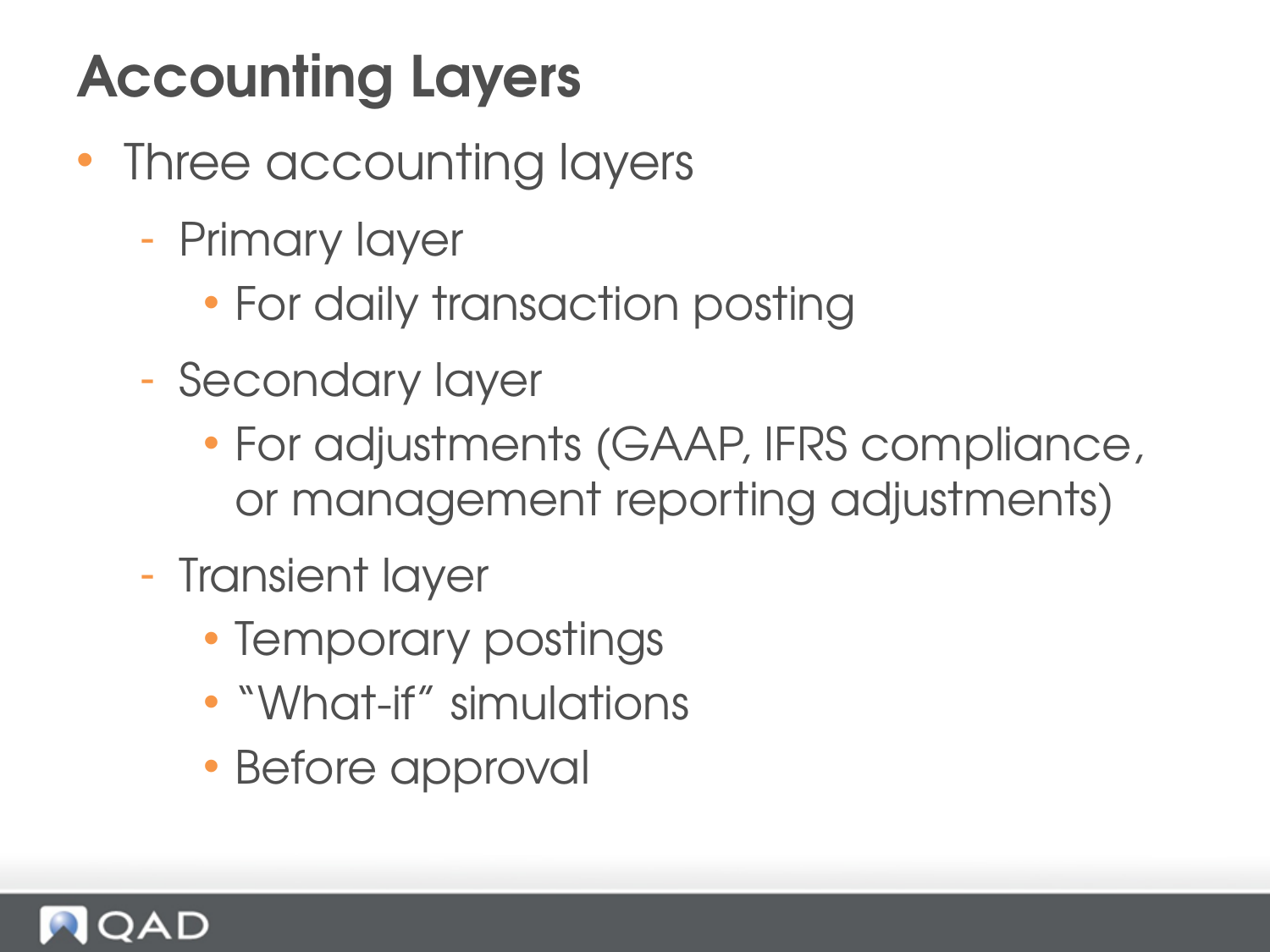

# Accounting Layers
Three accounting layers
Primary layer
For daily transaction posting
Secondary layer
For adjustments (GAAP, IFRS compliance, or management reporting adjustments)
Transient layer
Temporary postings
“What-if” simulations
Before approval